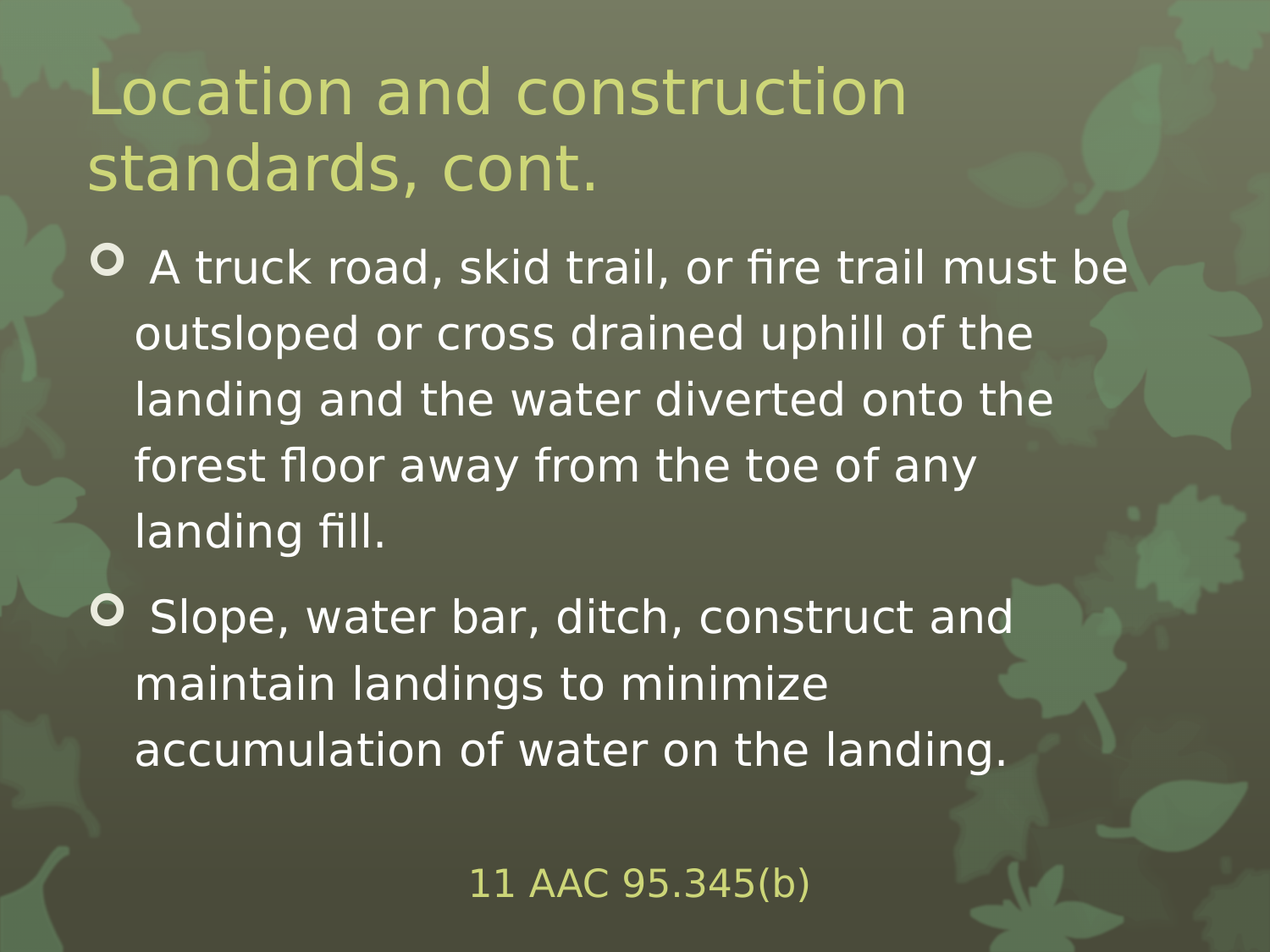

# Location and construction standards, cont.
 A truck road, skid trail, or fire trail must be outsloped or cross drained uphill of the landing and the water diverted onto the forest floor away from the toe of any landing fill.
 Slope, water bar, ditch, construct and maintain landings to minimize accumulation of water on the landing.
											11 AAC 95.345(b)